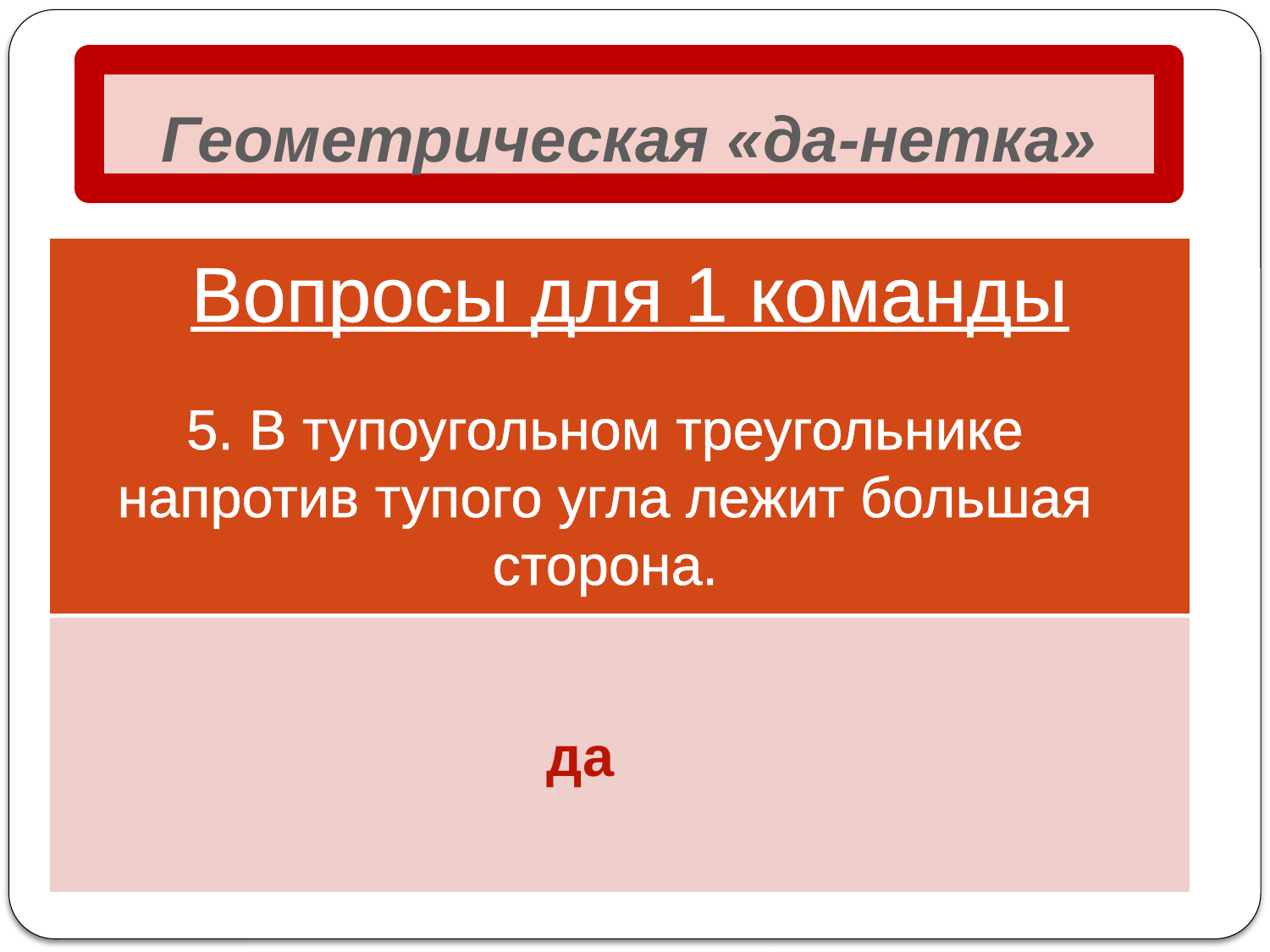

# Геометрическая «да-нетка»
Вопросы для 1 команды
|  |
| --- |
|  |
5. В тупоугольном треугольнике напротив тупого угла лежит большая сторона.
да